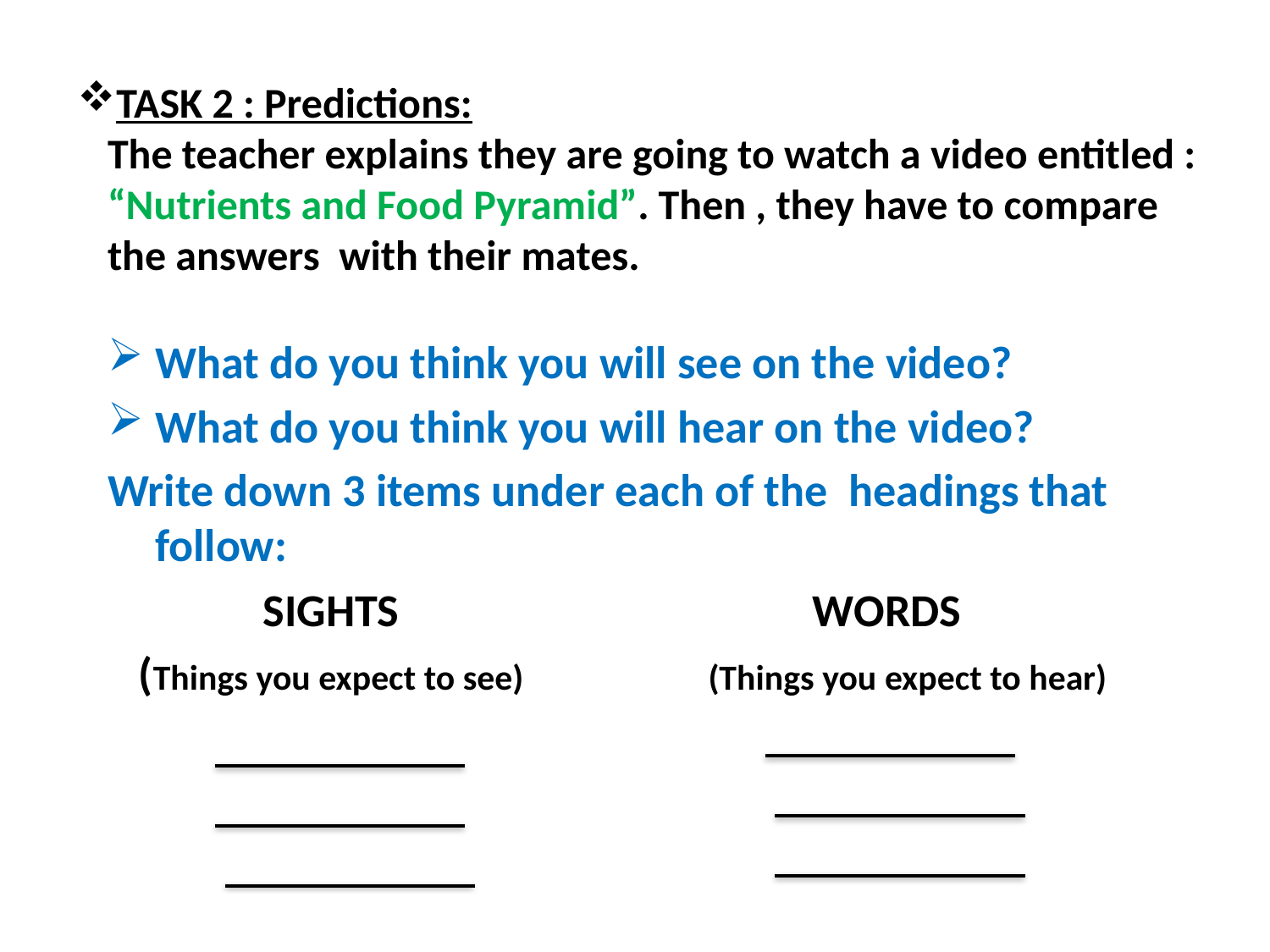

TASK 2 : Predictions:
The teacher explains they are going to watch a video entitled : “Nutrients and Food Pyramid”. Then , they have to compare the answers  with their mates.
What do you think you will see on the video?
What do you think you will hear on the video?
Write down 3 items under each of the  headings that follow:
               SIGHTS                                        WORDS
   (Things you expect to see)                       (Things you expect to hear)